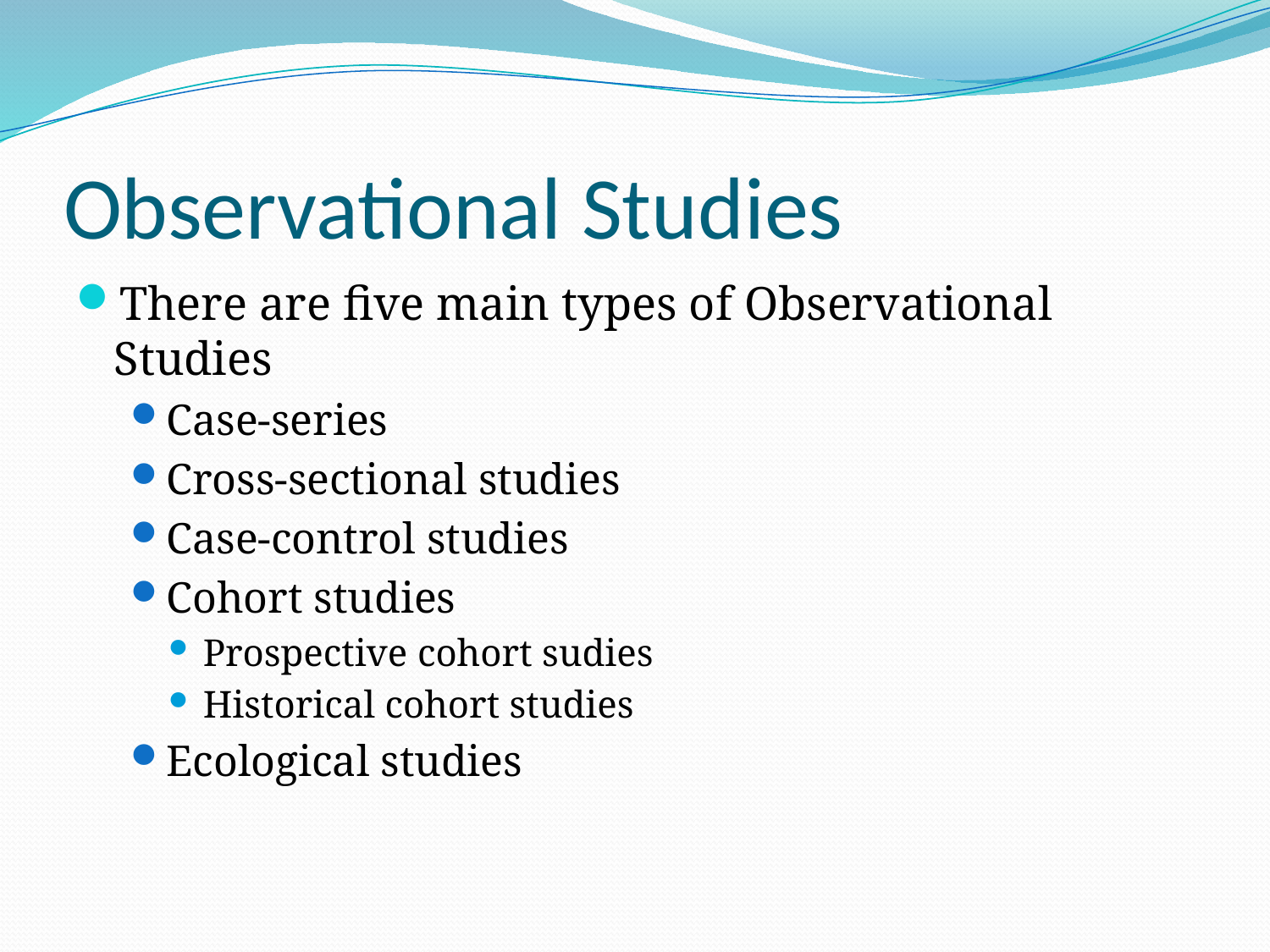

# Observational Studies
There are five main types of Observational Studies
Case-series
Cross-sectional studies
Case-control studies
Cohort studies
Prospective cohort sudies
Historical cohort studies
Ecological studies